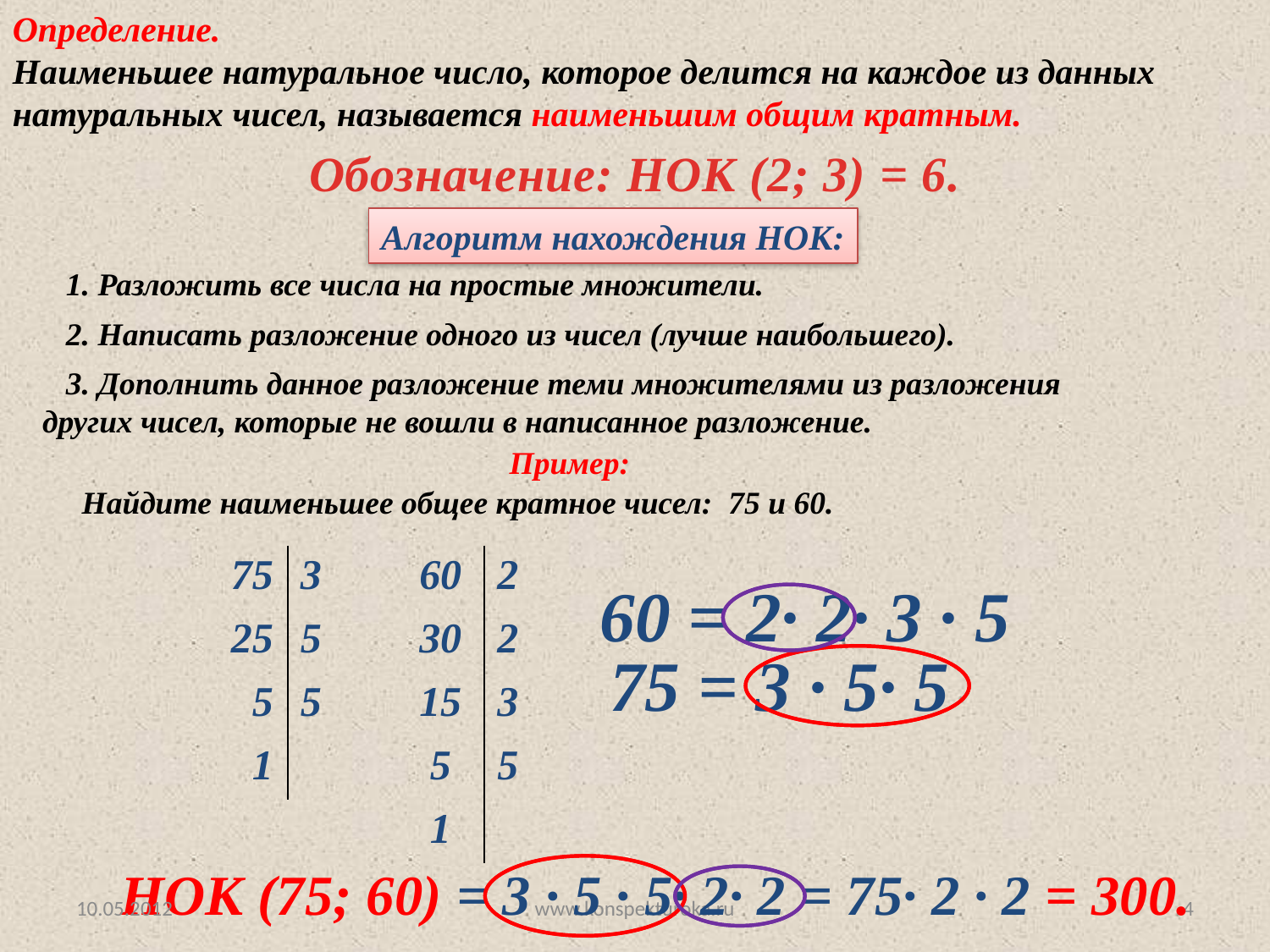

Определение.
Наименьшее натуральное число, которое делится на каждое из данных натуральных чисел, называется наименьшим общим кратным.
Обозначение: НОК (2; 3) = 6.
Алгоритм нахождения НОК:
1. Разложить все числа на простые множители.
2. Написать разложение одного из чисел (лучше наибольшего).
3. Дополнить данное разложение теми множителями из разложения  	других чисел, которые не вошли в написанное разложение.
Пример:
Найдите наименьшее общее кратное чисел:  75 и 60.
| 75 | 3 |
| --- | --- |
| 25 | 5 |
| 5 | 5 |
| 1 |  |
| 60 | 2 |
| --- | --- |
| 30 | 2 |
| 15 | 3 |
| 5 | 5 |
| 1 |  |
60 = 2∙ 2∙ 3 ∙ 5

75 = 3 ∙ 5∙ 5

НОК (75; 60) = 3 ∙ 5 ∙ 5∙ 2∙ 2 = 75∙ 2 ∙ 2 = 300.

10.05.2012
www.konspekturoka.ru
4